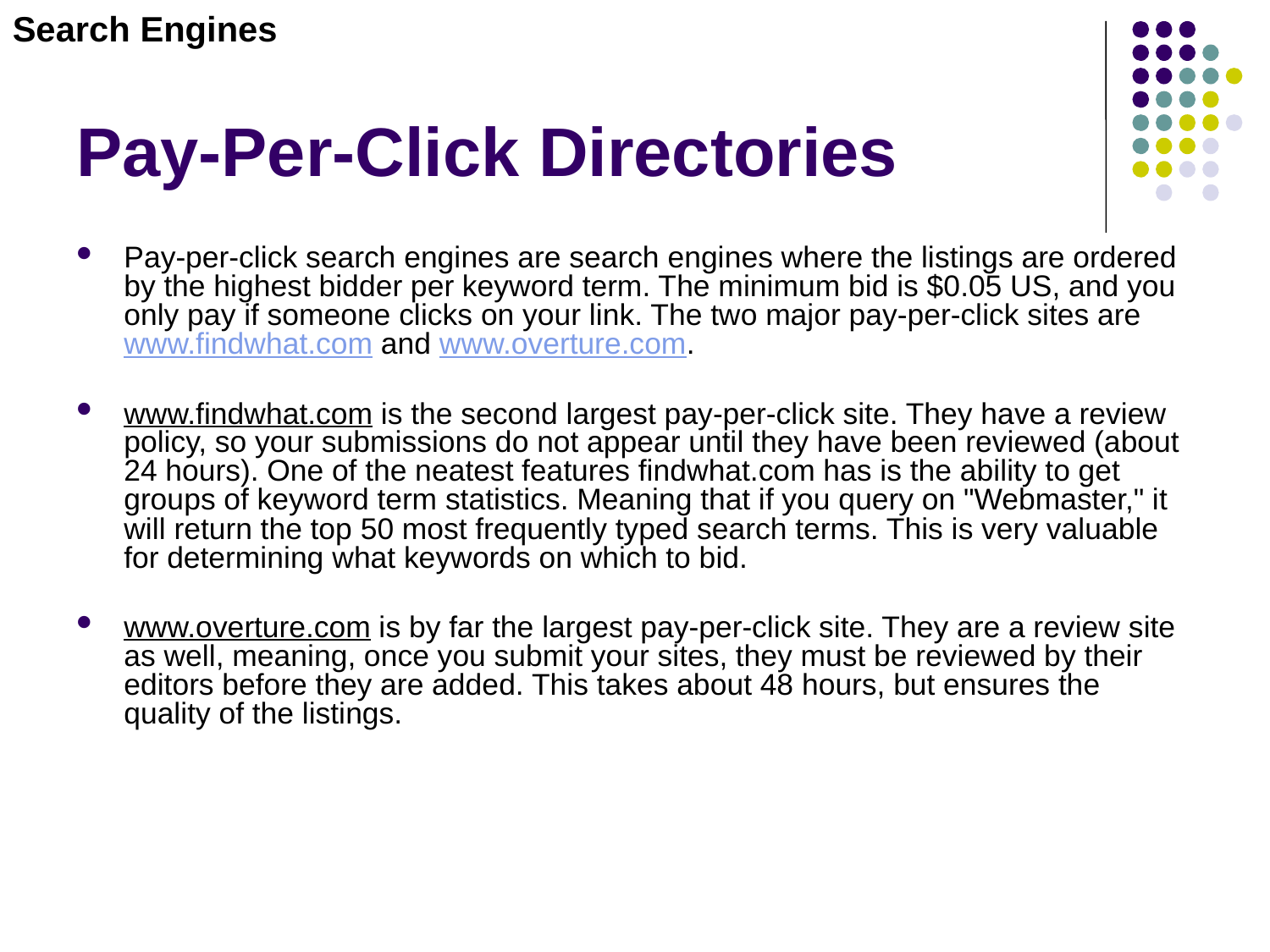

Search Engines
# Pay-Per-Click Directories
Pay-per-click search engines are search engines where the listings are ordered by the highest bidder per keyword term. The minimum bid is $0.05 US, and you only pay if someone clicks on your link. The two major pay-per-click sites are www.findwhat.com and www.overture.com.

www.findwhat.com is the second largest pay-per-click site. They have a review policy, so your submissions do not appear until they have been reviewed (about 24 hours). One of the neatest features findwhat.com has is the ability to get groups of keyword term statistics. Meaning that if you query on "Webmaster," it will return the top 50 most frequently typed search terms. This is very valuable for determining what keywords on which to bid.

www.overture.com is by far the largest pay-per-click site. They are a review site as well, meaning, once you submit your sites, they must be reviewed by their editors before they are added. This takes about 48 hours, but ensures the quality of the listings.